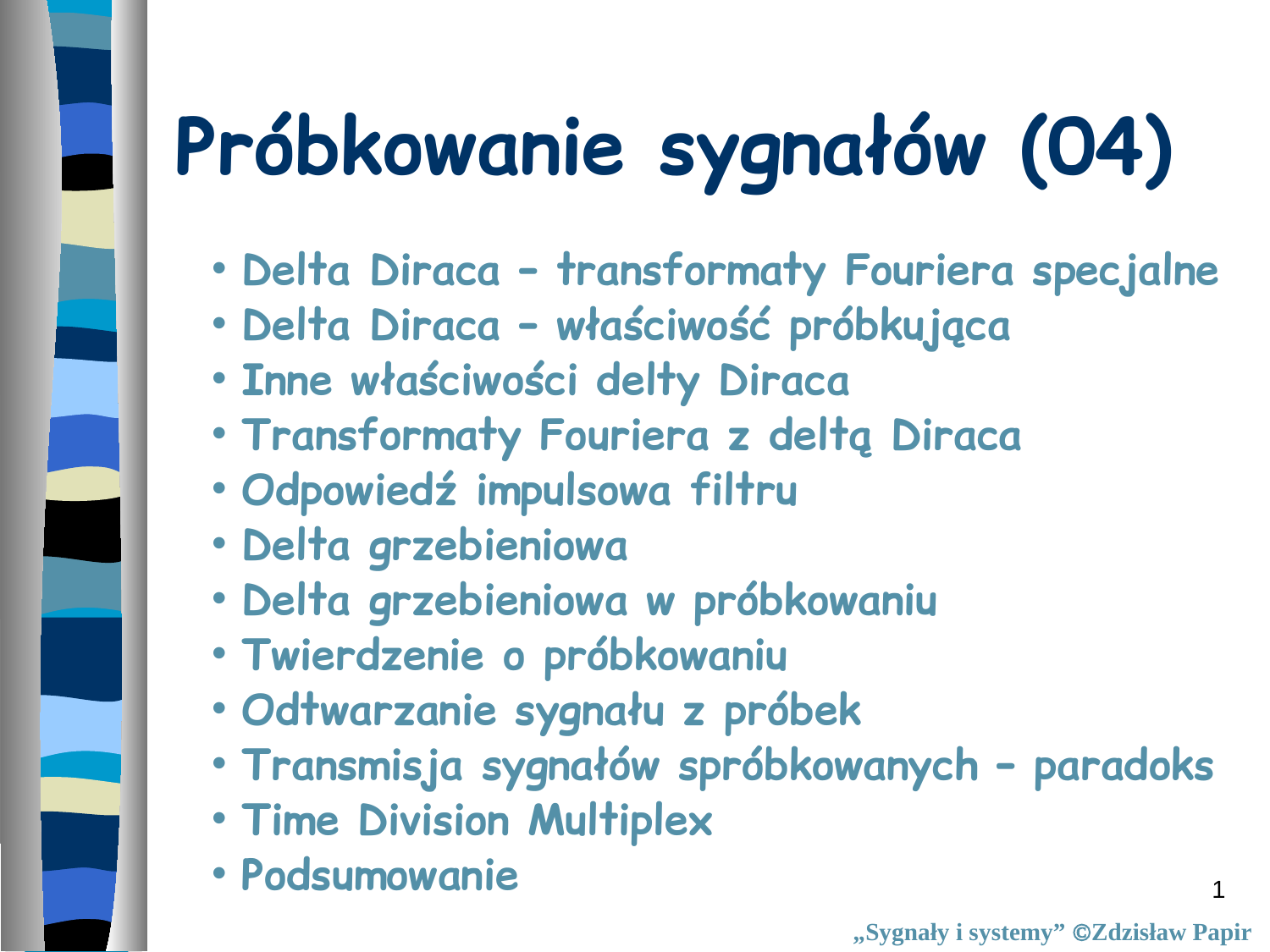

# Próbkowanie sygnałów (04)
Delta Diraca – transformaty Fouriera specjalne
Delta Diraca – właściwość próbkująca
Inne właściwości delty Diraca
Transformaty Fouriera z deltą Diraca
Odpowiedź impulsowa filtru
Delta grzebieniowa
Delta grzebieniowa w próbkowaniu
Twierdzenie o próbkowaniu
Odtwarzanie sygnału z próbek
Transmisja sygnałów spróbkowanych – paradoks
Time Division Multiplex
Podsumowanie
1
„Sygnały i systemy” ©Zdzisław Papir